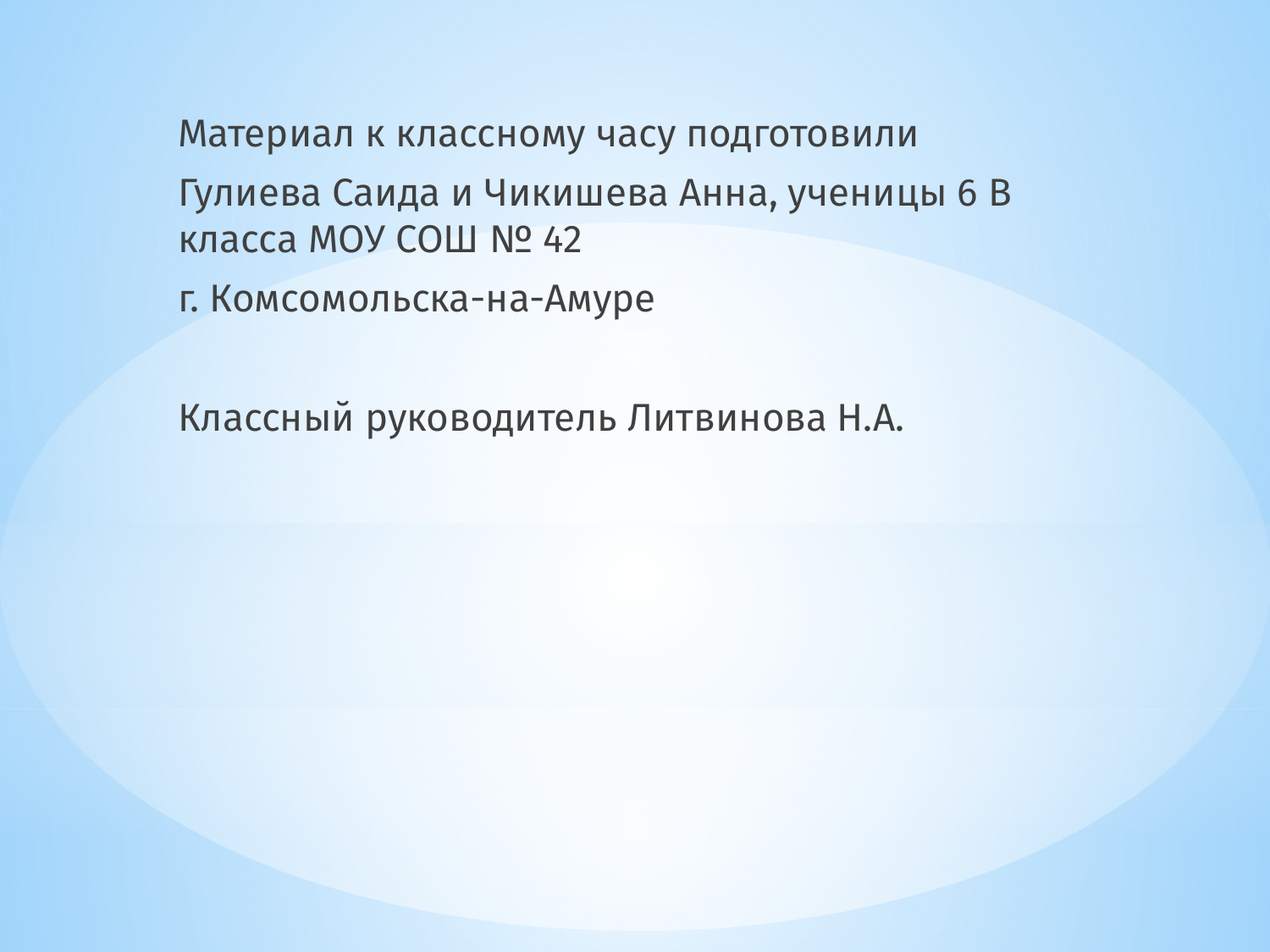

Материал к классному часу подготовили
Гулиева Саида и Чикишева Анна, ученицы 6 В класса МОУ СОШ № 42
г. Комсомольска-на-Амуре

Классный руководитель Литвинова Н.А.